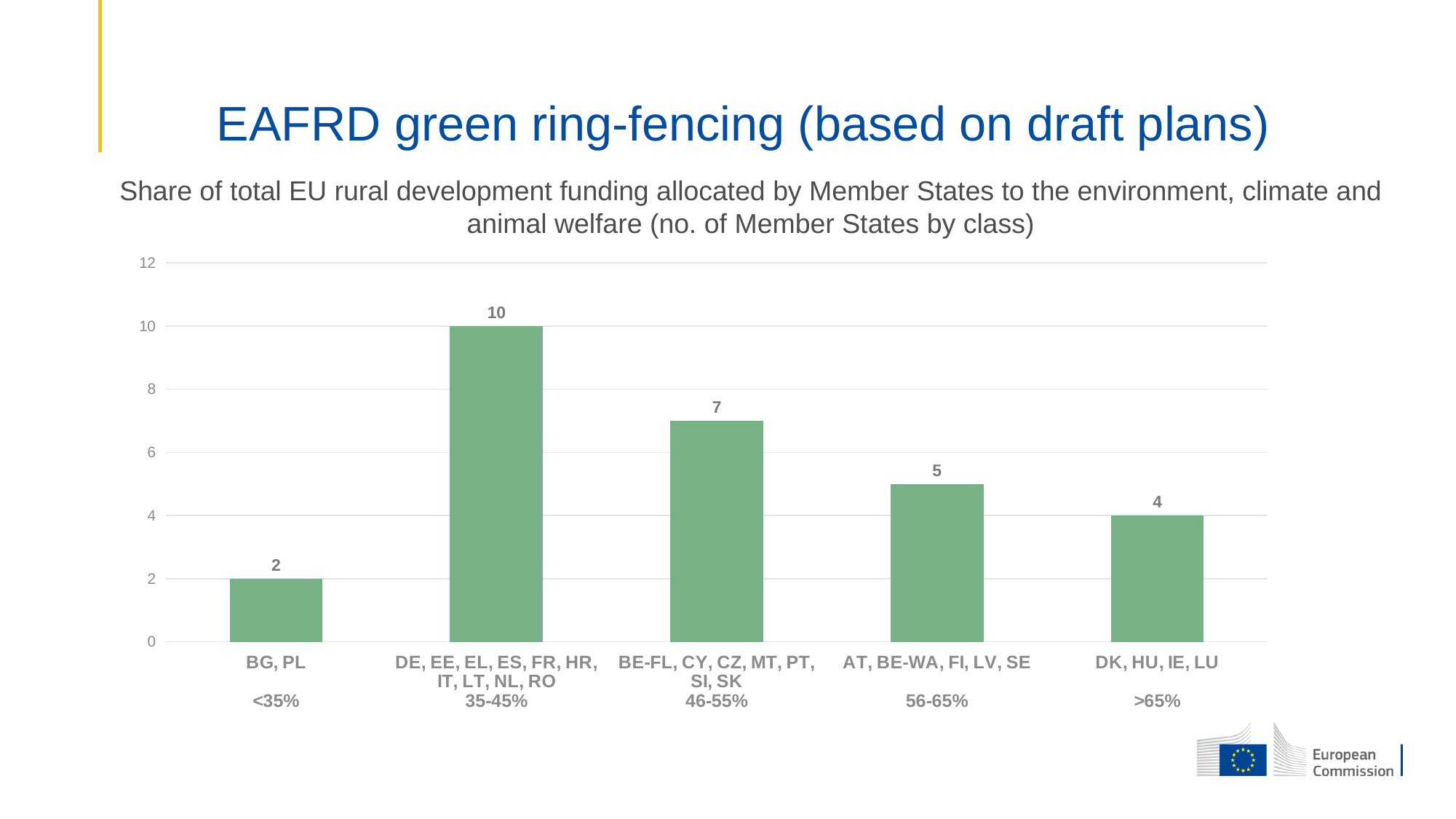

# EAFRD green ring-fencing (based on draft plans)
Share of total EU rural development funding allocated by Member States to the environment, climate and animal welfare (no. of Member States by class)

### Chart

| Category | No of CSPs |
|---|---|
| BG, PL | 2.0 |
| DE, EE, EL, ES, FR, HR, IT, LT, NL, RO | 10.0 |
| BE-FL, CY, CZ, MT, PT, SI, SK | 7.0 |
| AT, BE-WA, FI, LV, SE | 5.0 |
| DK, HU, IE, LU | 4.0 |